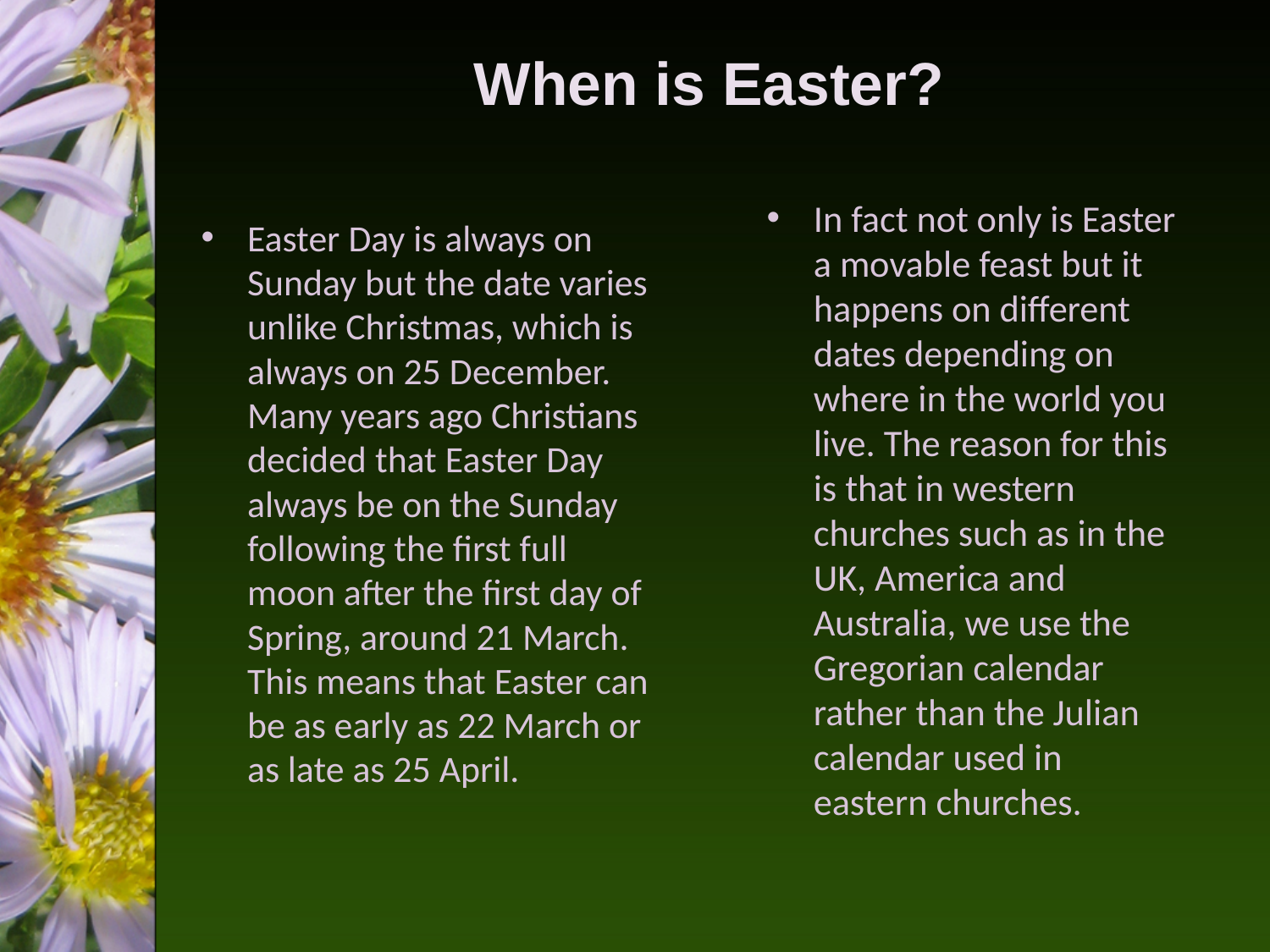

# When is Easter?
In fact not only is Easter a movable feast but it happens on different dates depending on where in the world you live. The reason for this is that in western churches such as in the UK, America and Australia, we use the Gregorian calendar rather than the Julian calendar used in eastern churches.

Easter Day is always on Sunday but the date varies unlike Christmas, which is always on 25 December. Many years ago Christians decided that Easter Day always be on the Sunday following the first full moon after the first day of Spring, around 21 March. This means that Easter can be as early as 22 March or as late as 25 April.